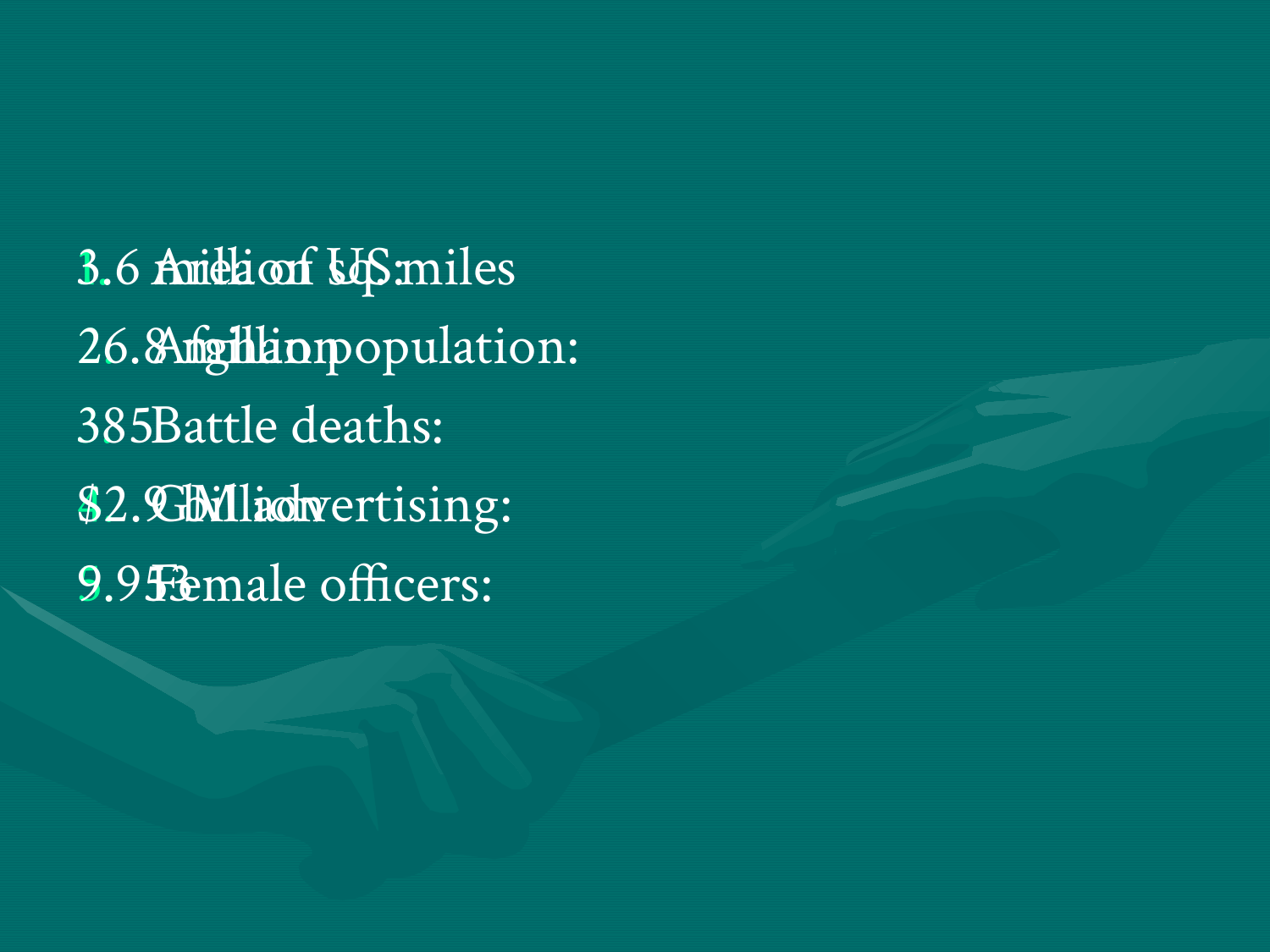

#
Area of US:
Afghan population:
Battle deaths:
GM advertising:
Female officers:

3.6 million sq. miles
26.8 million
385
$2.9 billion
9.953